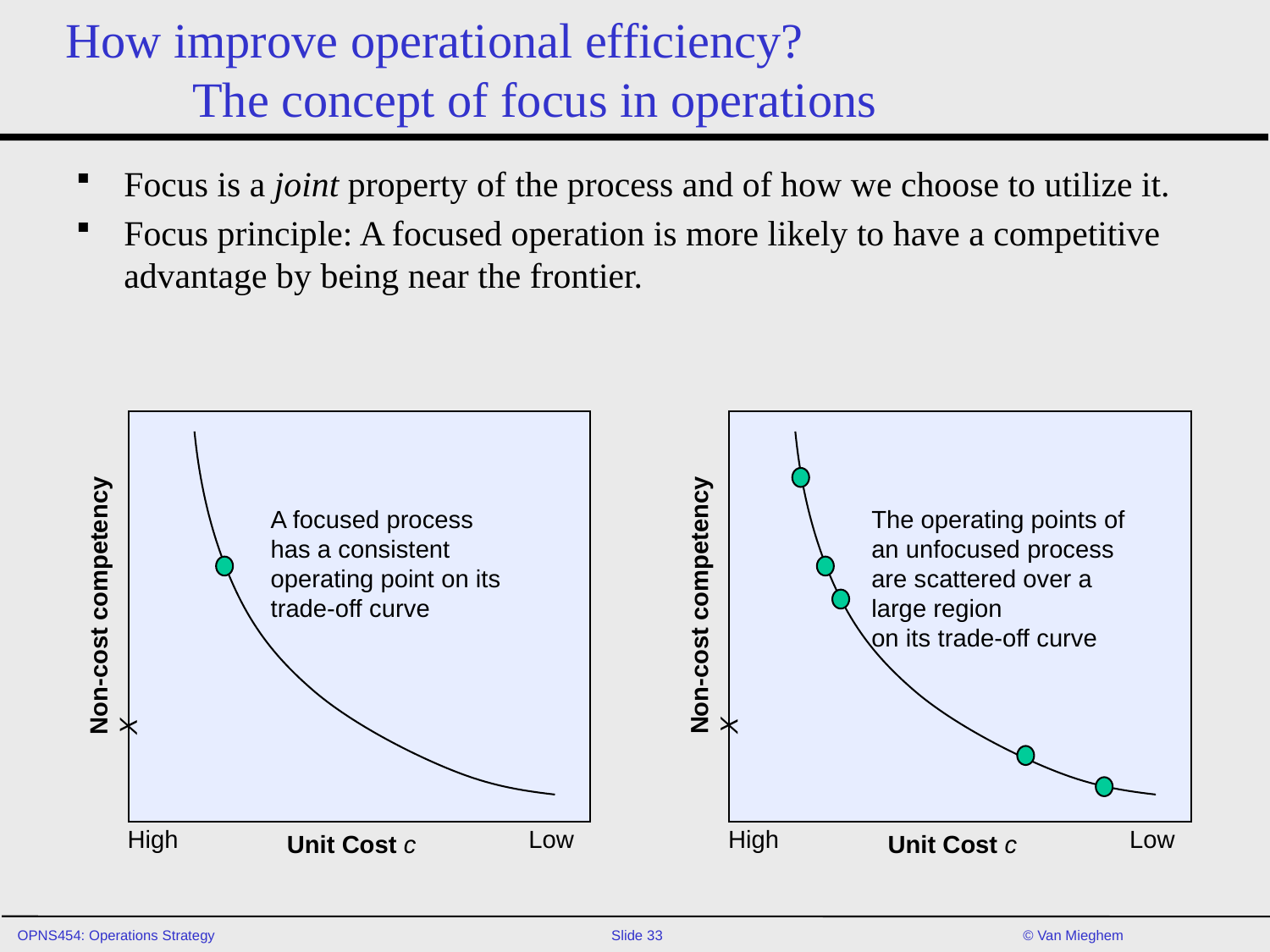

# How improve operational efficiency? The concept of focus in operations
Focus is a joint property of the process and of how we choose to utilize it.
Focus principle: A focused operation is more likely to have a competitive advantage by being near the frontier.

A focused process has a consistent operating point on its trade-off curve
The operating points of an unfocused process are scattered over a large region
on its trade-off curve

Non-cost competency X
Non-cost competency X

High
Low
High
Low
Unit Cost c
Unit Cost c